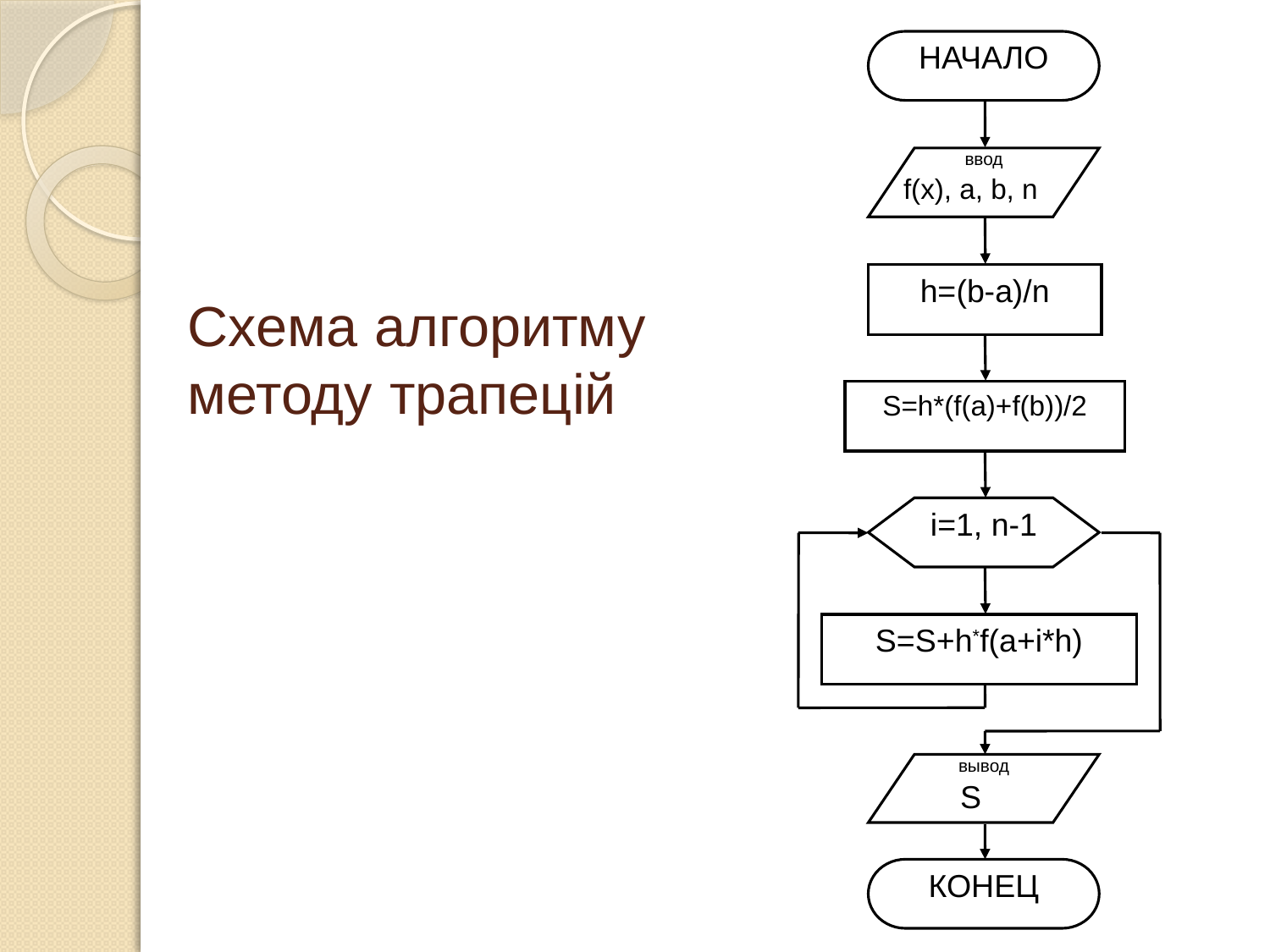

НАЧАЛО

ввод
f(x), a, b, n

h=(b-a)/n

S=h*(f(a)+f(b))/2

i=1, n-1

S=S+h*f(a+i*h)

вывод
S

КОНЕЦ
# Схема алгоритму методу трапецій